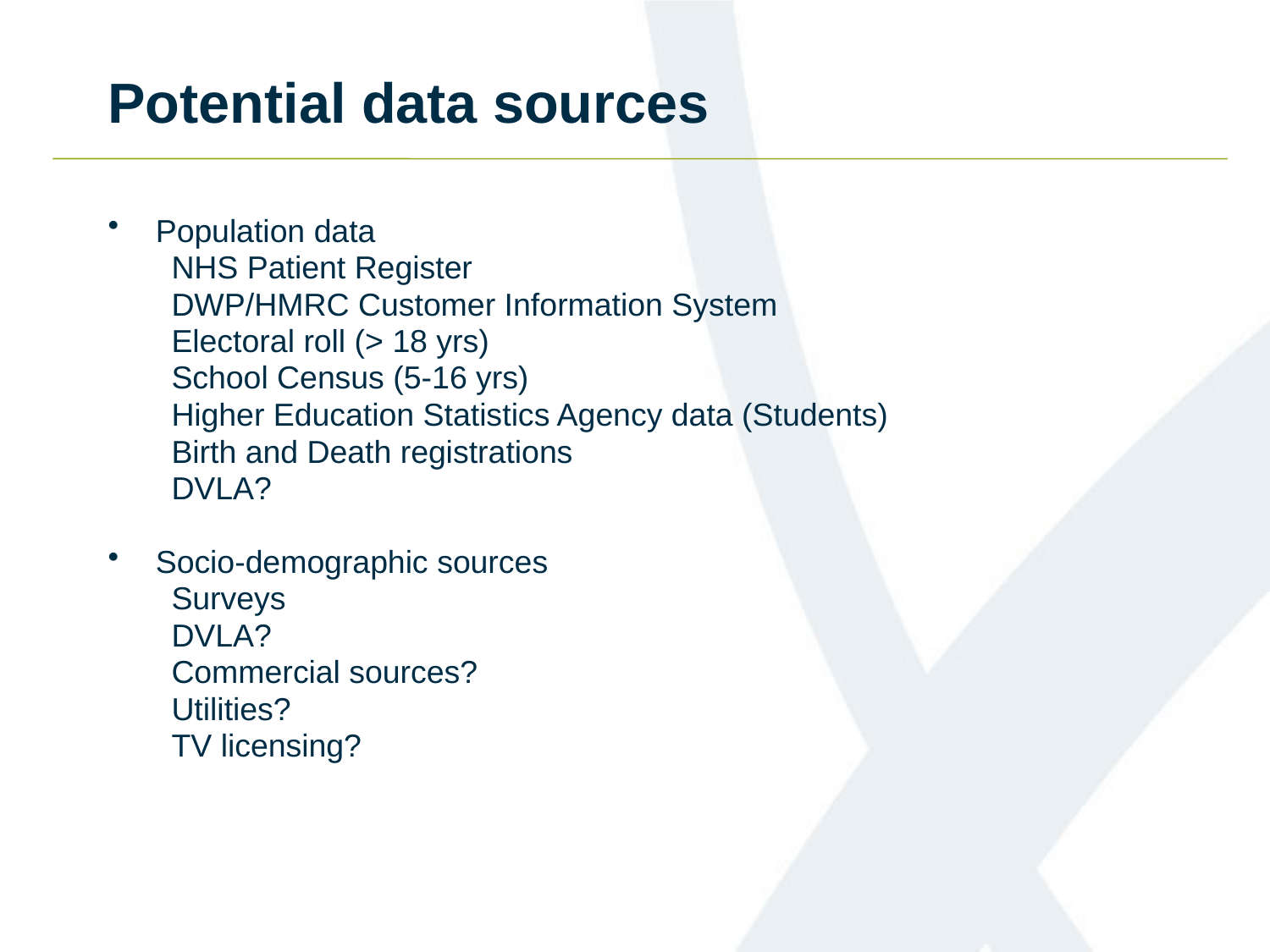

# Potential data sources
Population data
NHS Patient Register
DWP/HMRC Customer Information System
Electoral roll (> 18 yrs)
School Census (5-16 yrs)
Higher Education Statistics Agency data (Students)
Birth and Death registrations
DVLA?

Socio-demographic sources
Surveys
DVLA?
Commercial sources?
Utilities?
TV licensing?